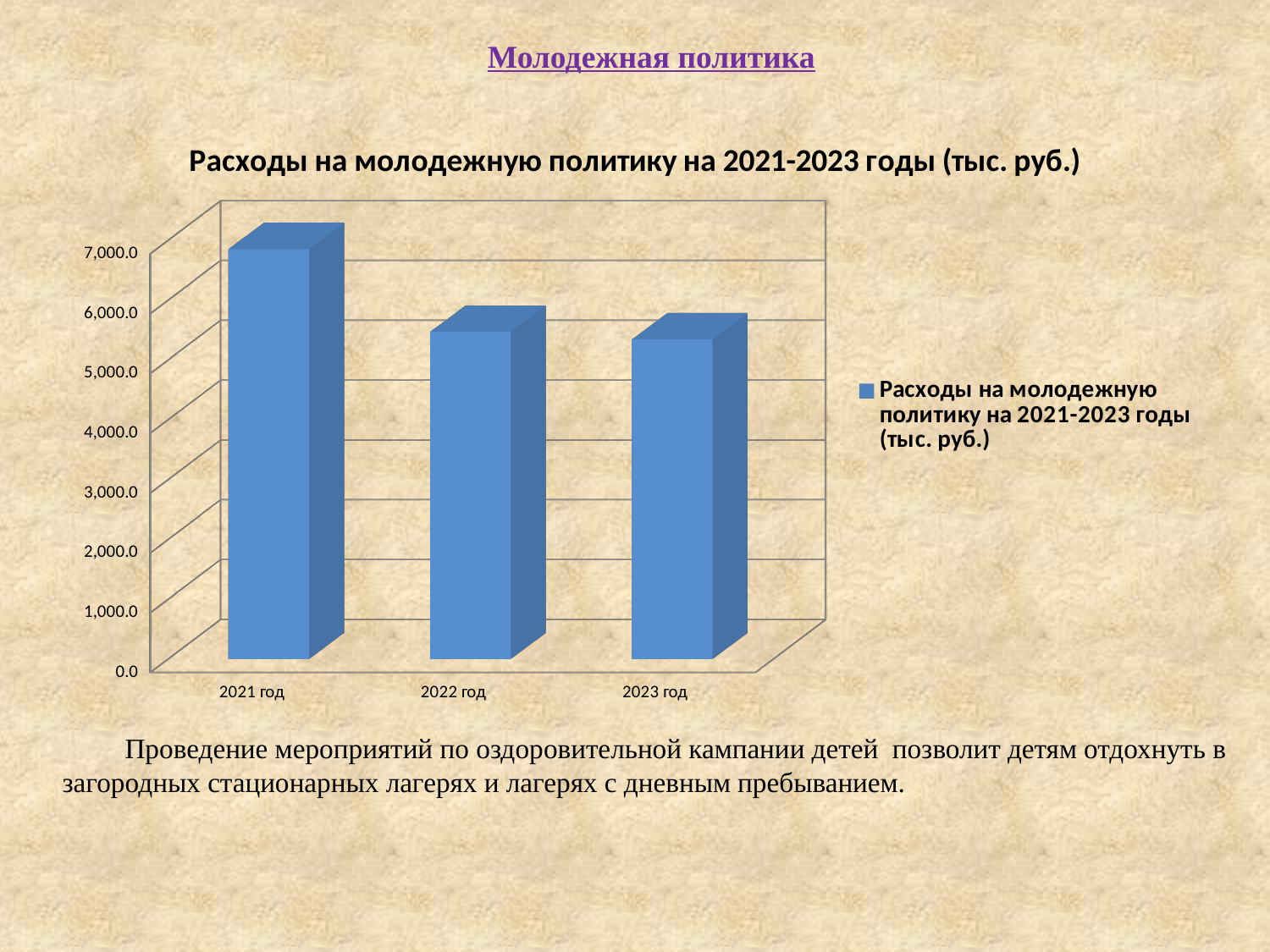

Молодежная политика

[unsupported chart]

Проведение мероприятий по оздоровительной кампании детей  позволит детям отдохнуть в загородных стационарных лагерях и лагерях с дневным пребыванием.